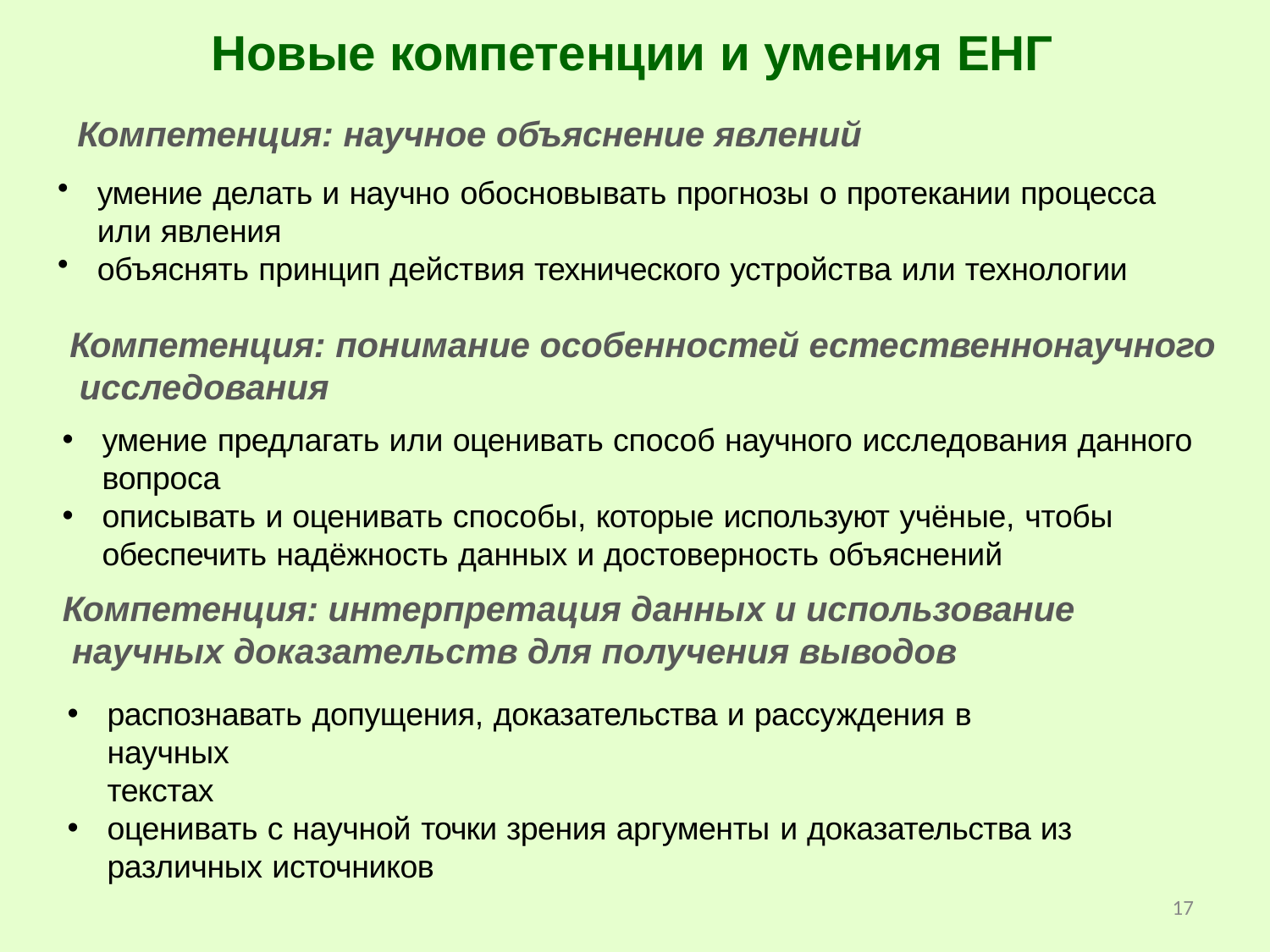

# Новые компетенции и умения ЕНГ
Компетенция: научное объяснение явлений
умение делать и научно обосновывать прогнозы о протекании процесса  или явления
объяснять принцип действия технического устройства или технологии

Компетенция: понимание особенностей естественнонаучного  исследования
умение предлагать или оценивать способ научного исследования данного  вопроса
описывать и оценивать способы, которые используют учёные, чтобы  обеспечить надёжность данных и достоверность объяснений
Компетенция: интерпретация данных и использование  научных доказательств для получения выводов
распознавать допущения, доказательства и рассуждения в научных
текстах
оценивать c научной точки зрения аргументы и доказательства из  различных источников
17